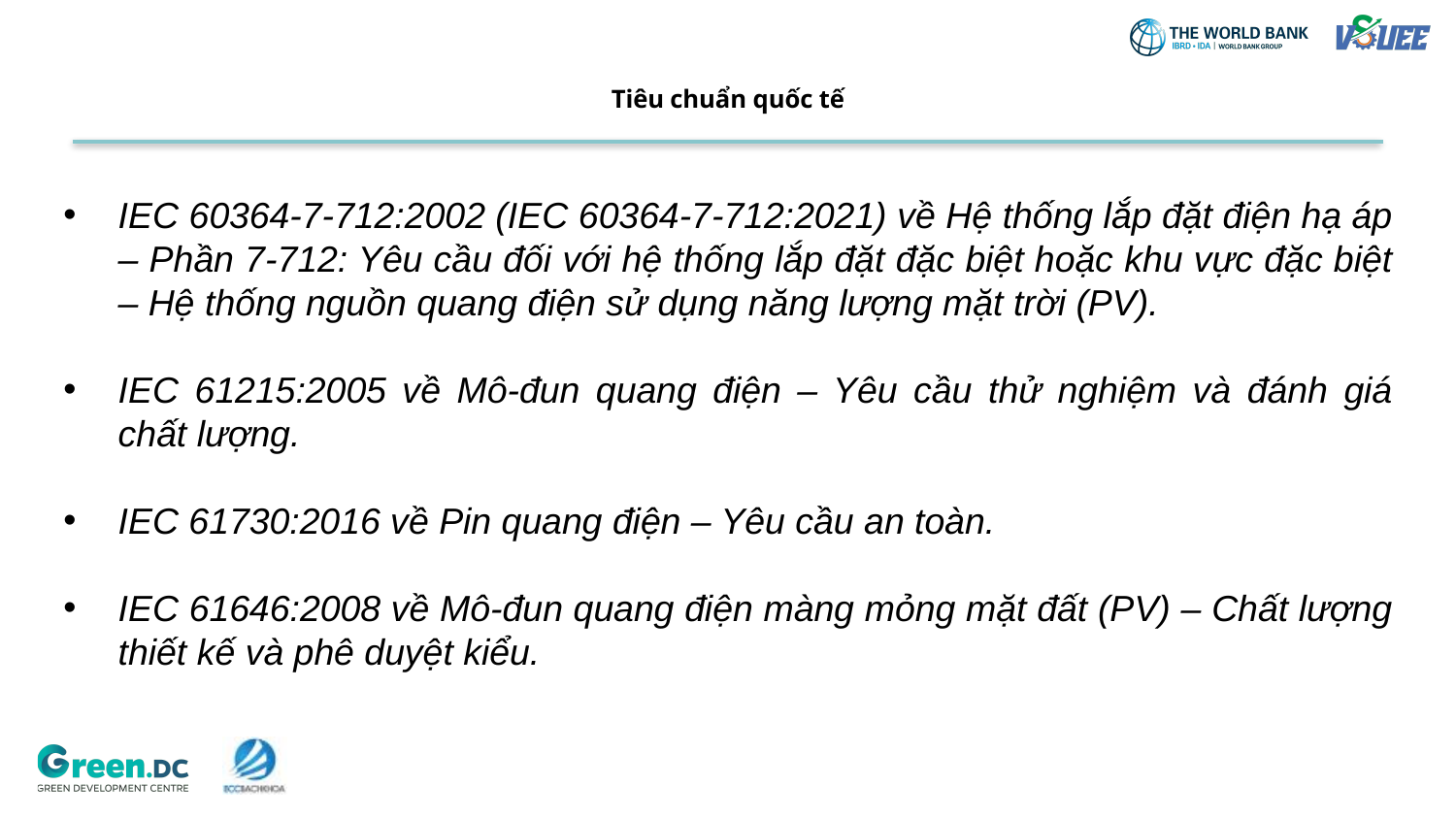

# Tiêu chuẩn quốc tế
IEC 60364-7-712:2002 (IEC 60364-7-712:2021) về Hệ thống lắp đặt điện hạ áp – Phần 7-712: Yêu cầu đối với hệ thống lắp đặt đặc biệt hoặc khu vực đặc biệt – Hệ thống nguồn quang điện sử dụng năng lượng mặt trời (PV).

IEC 61215:2005 về Mô-đun quang điện – Yêu cầu thử nghiệm và đánh giá chất lượng.

IEC 61730:2016 về Pin quang điện – Yêu cầu an toàn.

IEC 61646:2008 về Mô-đun quang điện màng mỏng mặt đất (PV) – Chất lượng thiết kế và phê duyệt kiểu.